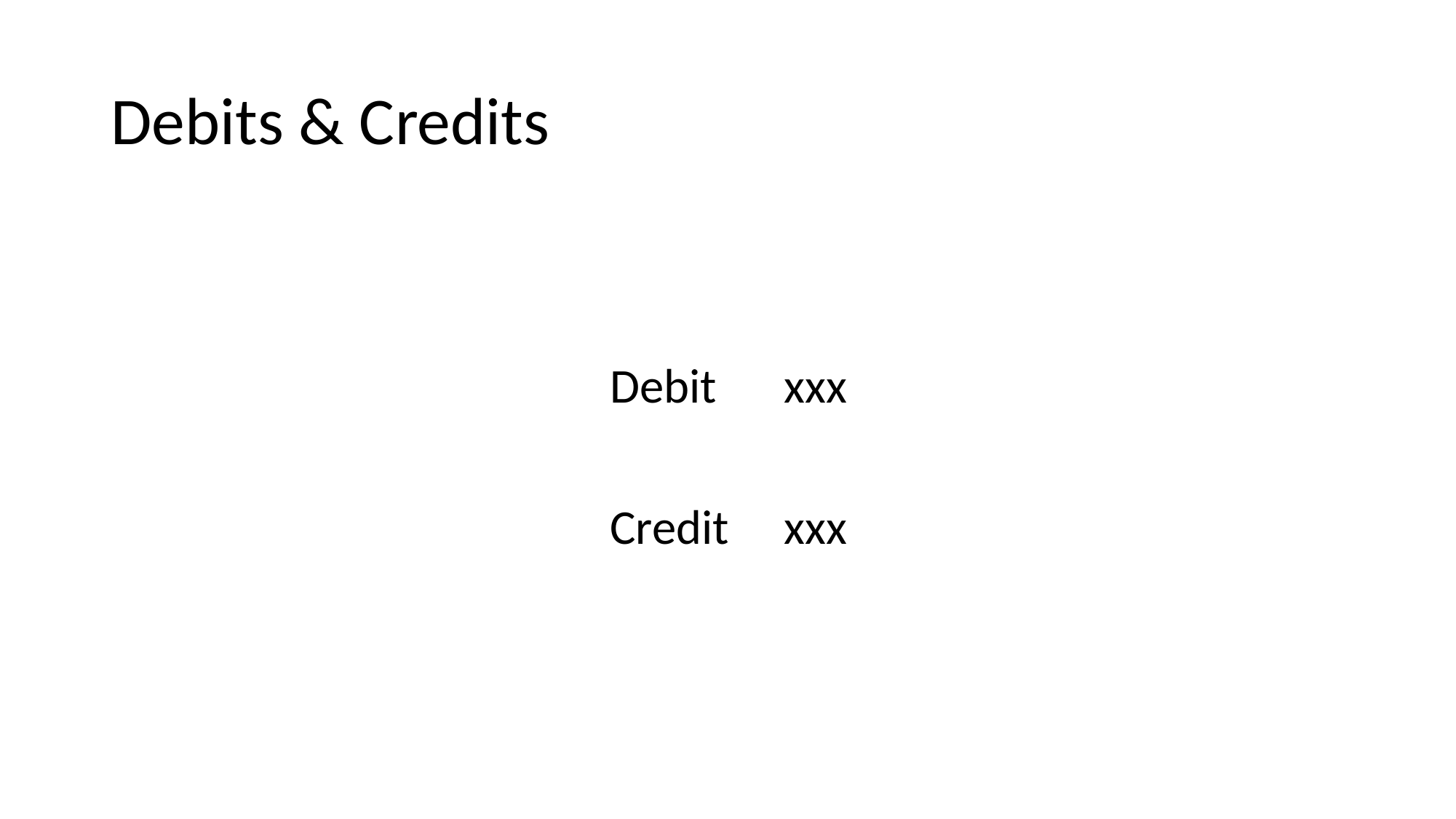

# Debits & Credits
| Debit | xxx |
| --- | --- |
| Credit | xxx |